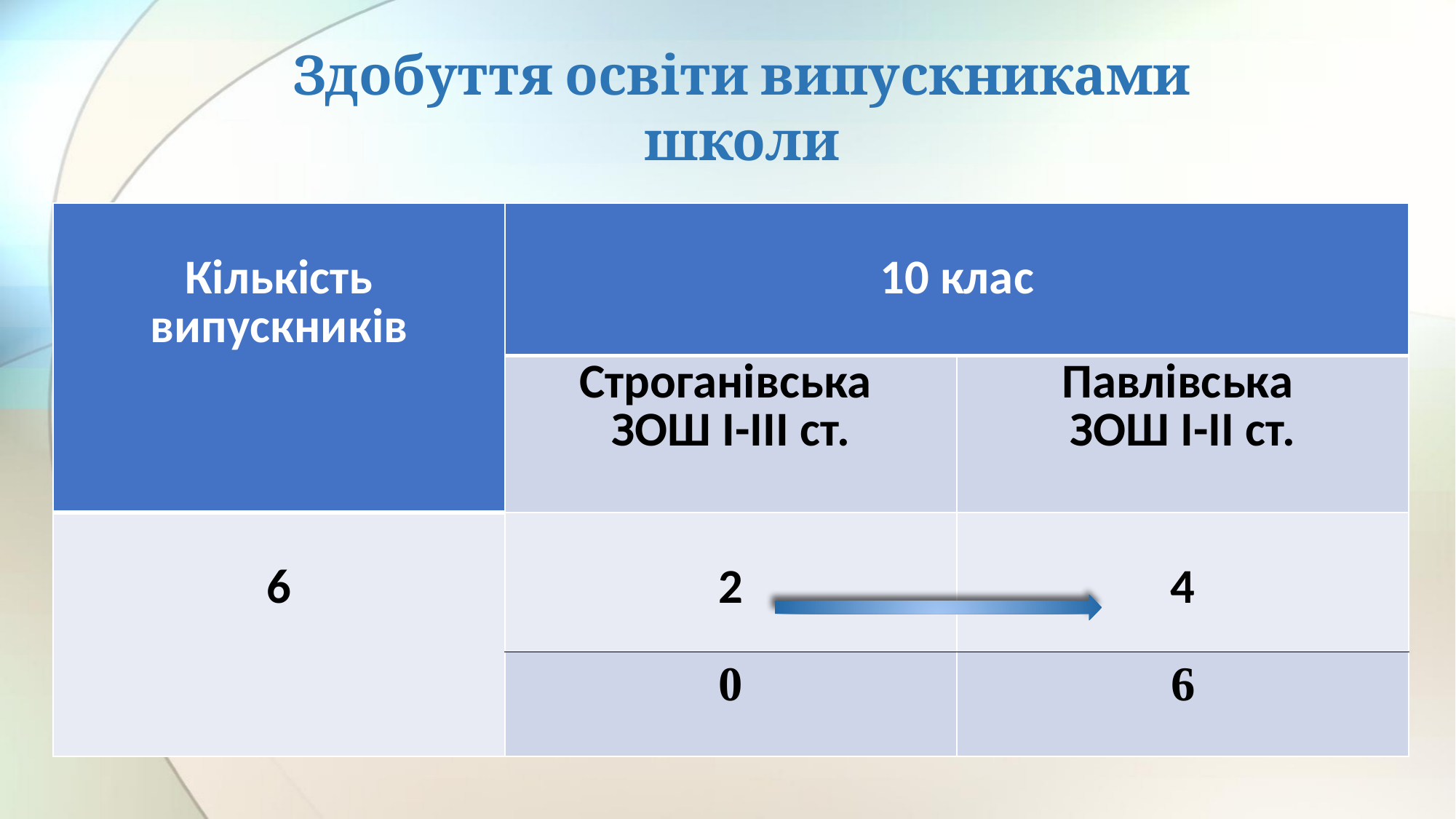

# Здобуття освіти випускниками школи
| Кількість випускників | 10 клас |  |
| --- | --- | --- |
|  | Строганівська ЗОШ І-ІІІ ст. | Павлівська ЗОШ І-ІІ ст. |
| 6 | 2 | 4 |
|  | 0 | 6 |